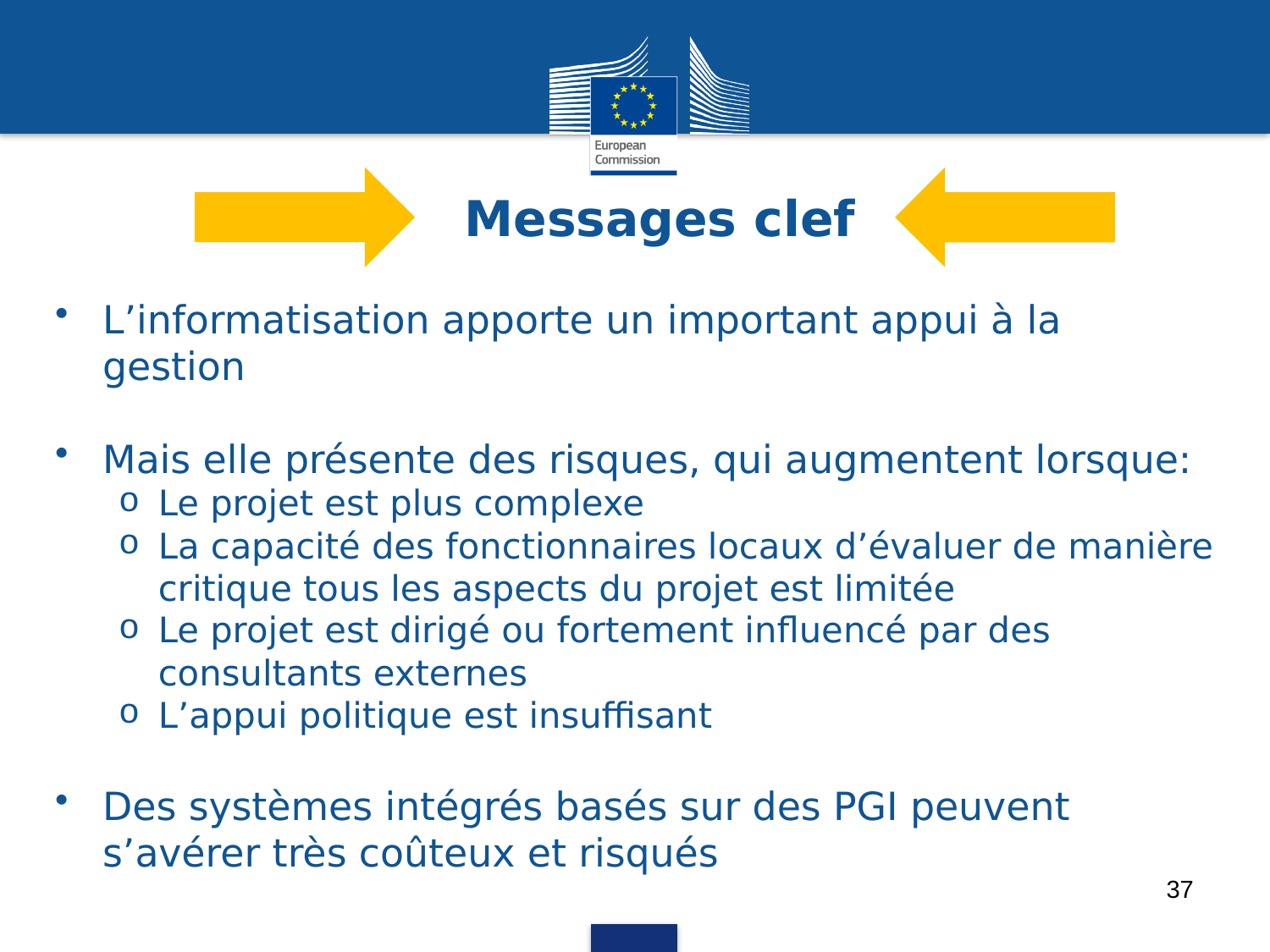

# Messages clef
L’informatisation apporte un important appui à la gestion

Mais elle présente des risques, qui augmentent lorsque:
Le projet est plus complexe
La capacité des fonctionnaires locaux d’évaluer de manière critique tous les aspects du projet est limitée
Le projet est dirigé ou fortement influencé par des consultants externes
L’appui politique est insuffisant

Des systèmes intégrés basés sur des PGI peuvent s’avérer très coûteux et risqués
37